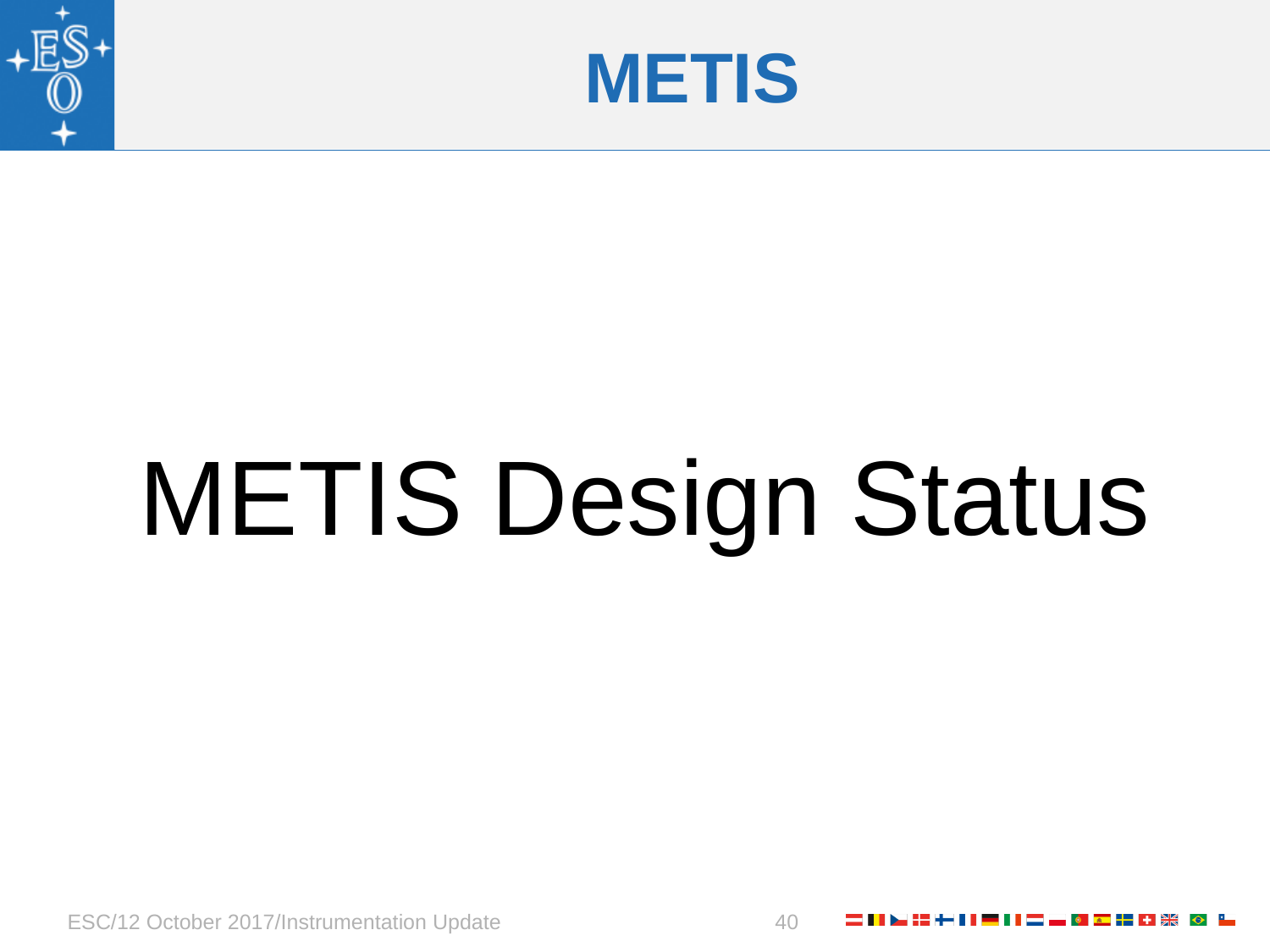

# METIS

METIS Design Status

ESC/12 October 2017/Instrumentation Update
40